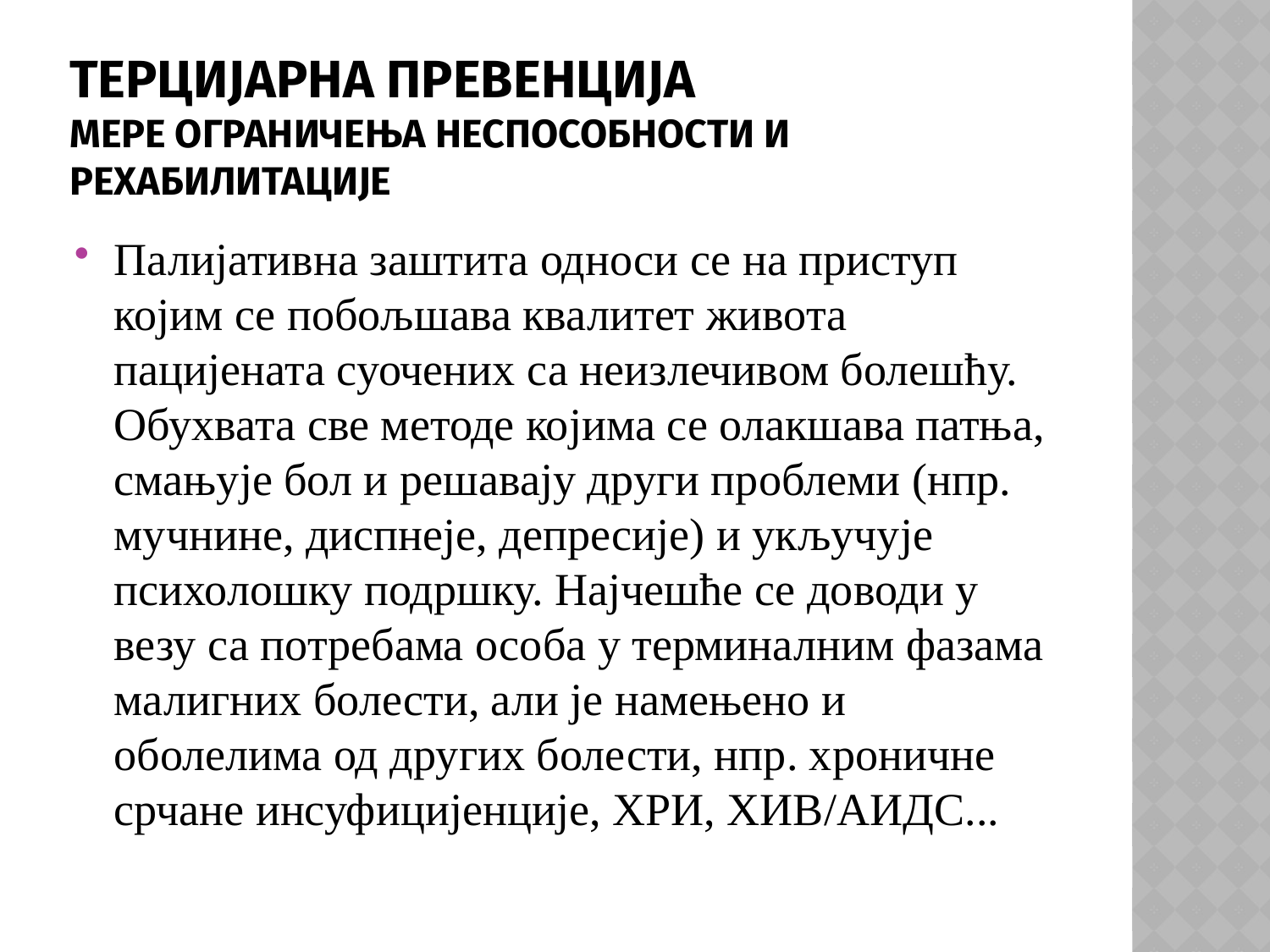

# Терцијарна превенција мере ограничења неспособности и рехабилитације
Палијативна заштита односи се на приступ којим се побољшава квалитет живота пацијената суочених са неизлечивом болешћу. Обухвата све методе којима се олакшава патња, смањује бол и решавају други проблеми (нпр. мучнине, диспнеје, депресије) и укључује психолошку подршку. Најчешће се доводи у везу са потребама особа у терминалним фазама малигних болести, али је намењено и оболелима од других болести, нпр. хроничне срчане инсуфицијенције, ХРИ, ХИВ/АИДС...